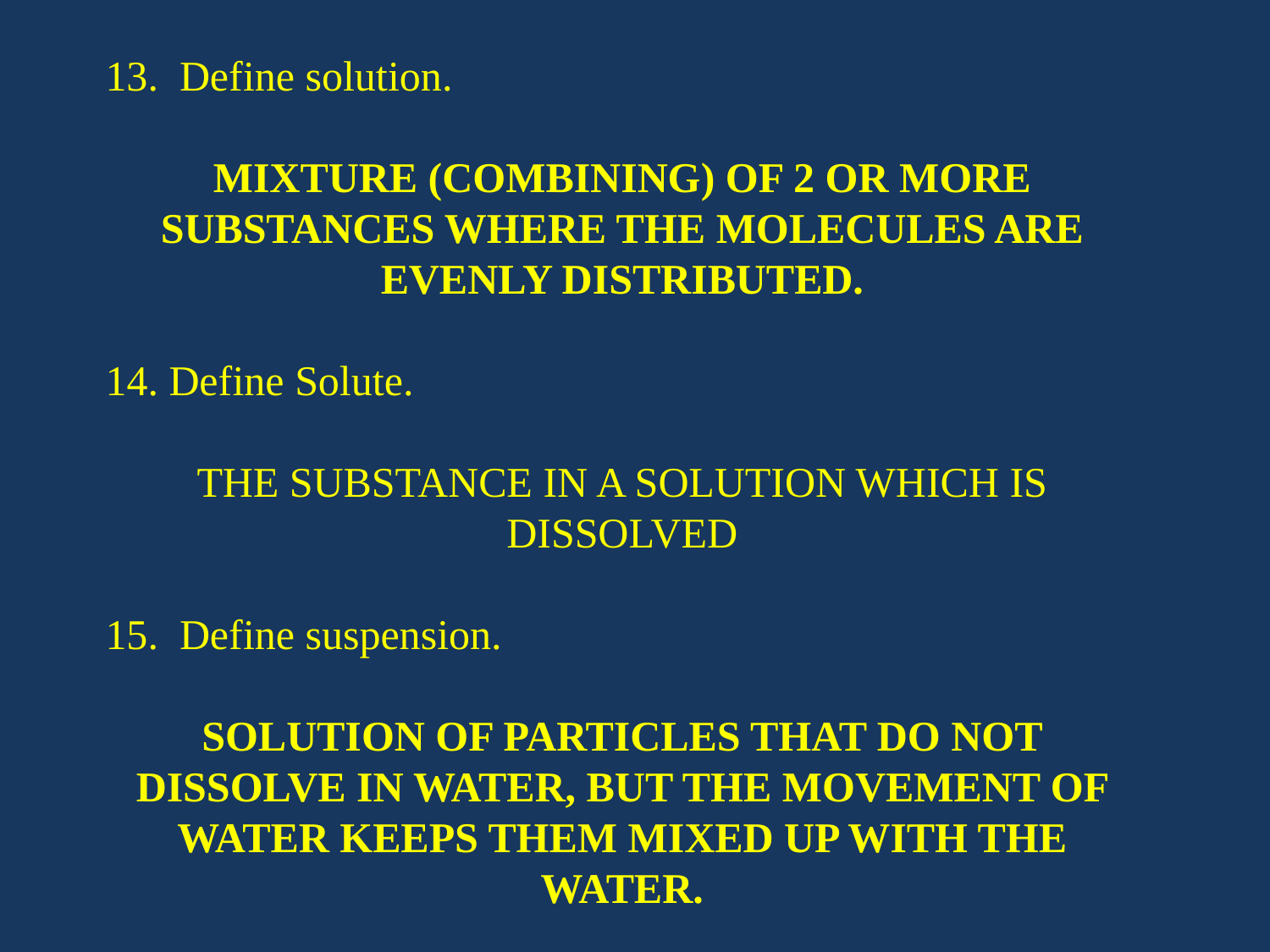

13.  Define solution.

MIXTURE (COMBINING) OF 2 OR MORE SUBSTANCES WHERE THE MOLECULES ARE EVENLY DISTRIBUTED.

Define Solute.

THE SUBSTANCE IN A SOLUTION WHICH IS DISSOLVED

15.  Define suspension.

SOLUTION OF PARTICLES THAT DO NOT DISSOLVE IN WATER, BUT THE MOVEMENT OF WATER KEEPS THEM MIXED UP WITH THE WATER.